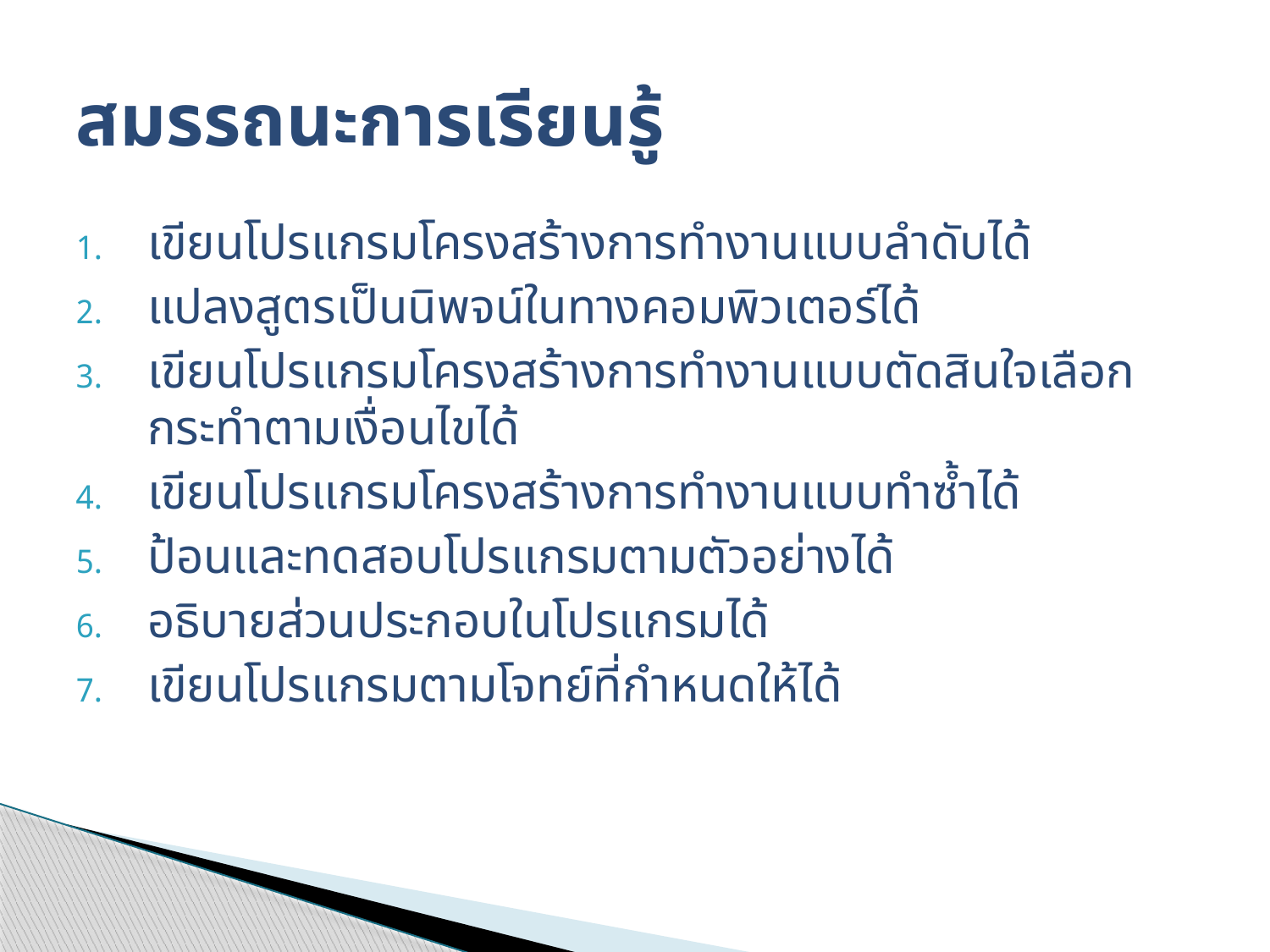

# สมรรถนะการเรียนรู้
เขียนโปรแกรมโครงสร้างการทำงานแบบลำดับได้
แปลงสูตรเป็นนิพจน์ในทางคอมพิวเตอร์ได้
เขียนโปรแกรมโครงสร้างการทำงานแบบตัดสินใจเลือกกระทำตามเงื่อนไขได้
เขียนโปรแกรมโครงสร้างการทำงานแบบทำซ้ำได้
ป้อนและทดสอบโปรแกรมตามตัวอย่างได้
อธิบายส่วนประกอบในโปรแกรมได้
เขียนโปรแกรมตามโจทย์ที่กำหนดให้ได้